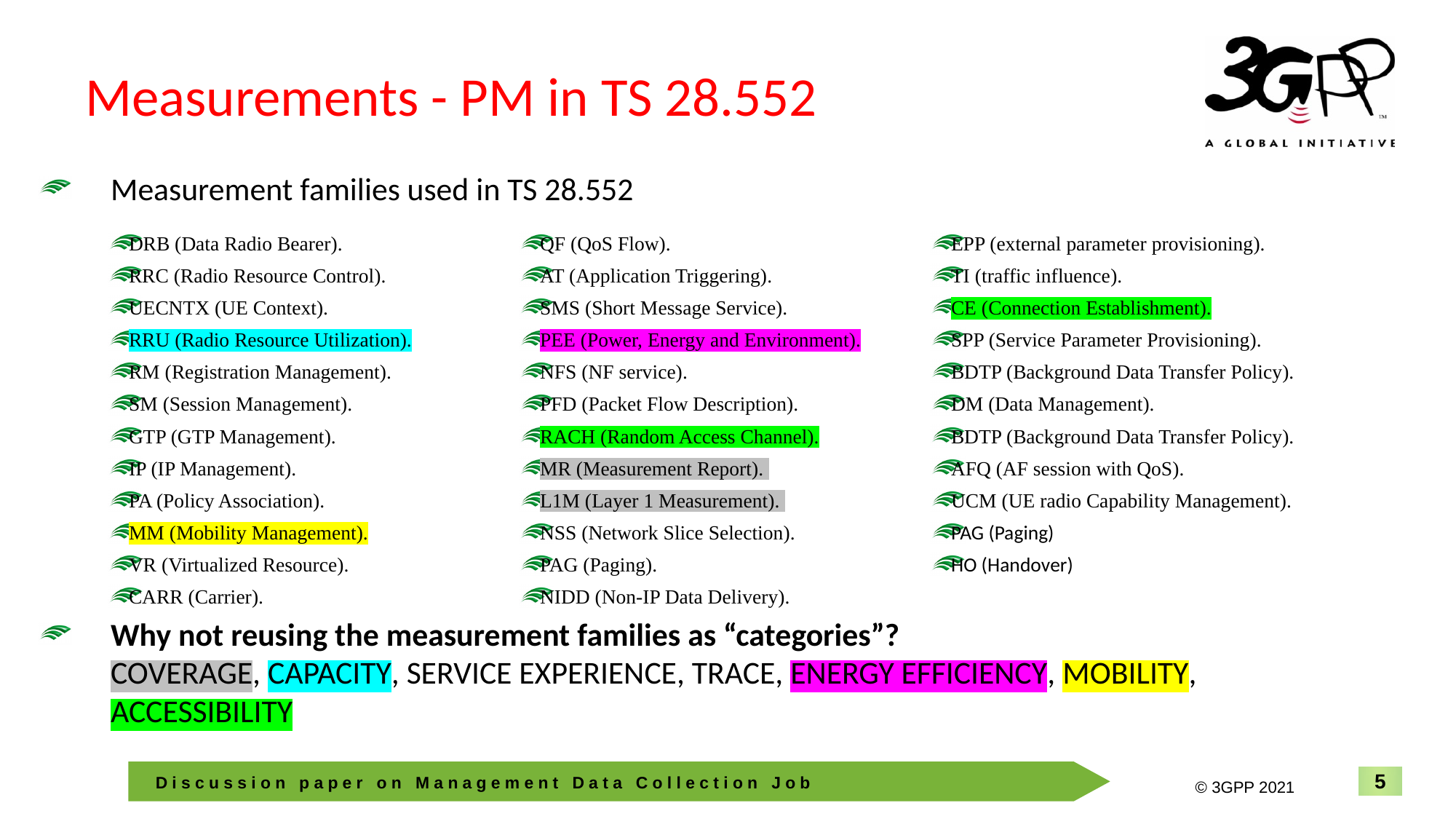

# Measurements - PM in TS 28.552
Measurement families used in TS 28.552

Why not reusing the measurement families as “categories”?
COVERAGE, CAPACITY, SERVICE EXPERIENCE, TRACE, ENERGY EFFICIENCY, MOBILITY, ACCESSIBILITY
DRB (Data Radio Bearer).
RRC (Radio Resource Control).
UECNTX (UE Context).
RRU (Radio Resource Utilization).
RM (Registration Management).
SM (Session Management).
GTP (GTP Management).
IP (IP Management).
PA (Policy Association).
MM (Mobility Management).
VR (Virtualized Resource).
CARR (Carrier).
QF (QoS Flow).
AT (Application Triggering).
SMS (Short Message Service).
PEE (Power, Energy and Environment).
NFS (NF service).
PFD (Packet Flow Description).
RACH (Random Access Channel).
MR (Measurement Report).
L1M (Layer 1 Measurement).
NSS (Network Slice Selection).
PAG (Paging).
NIDD (Non-IP Data Delivery).
EPP (external parameter provisioning).
TI (traffic influence).
CE (Connection Establishment).
SPP (Service Parameter Provisioning).
BDTP (Background Data Transfer Policy).
DM (Data Management).
BDTP (Background Data Transfer Policy).
AFQ (AF session with QoS).
UCM (UE radio Capability Management).
PAG (Paging)
HO (Handover)